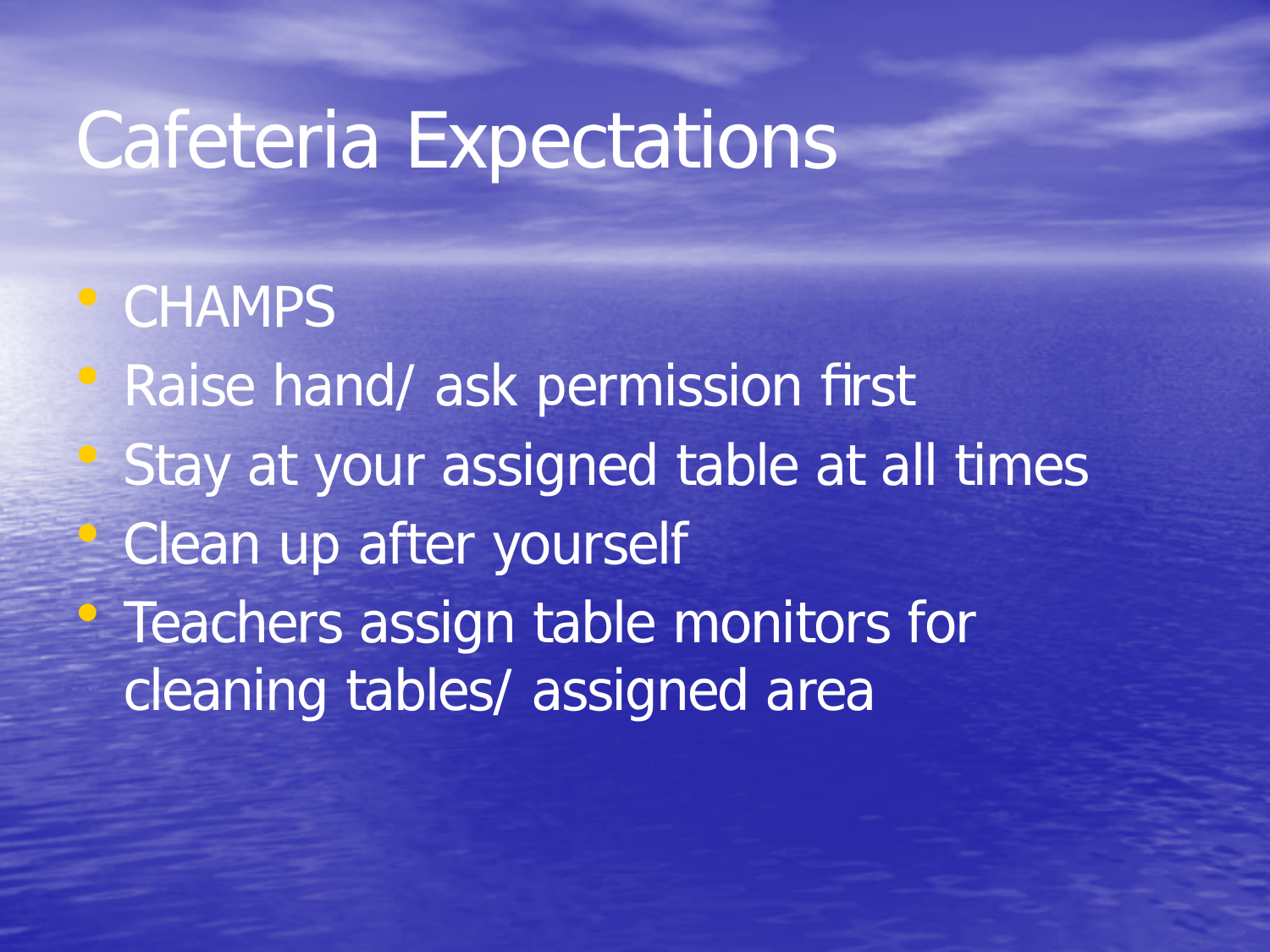

# Cafeteria Expectations
CHAMPS
Raise hand/ ask permission first
Stay at your assigned table at all times
Clean up after yourself
Teachers assign table monitors for cleaning tables/ assigned area